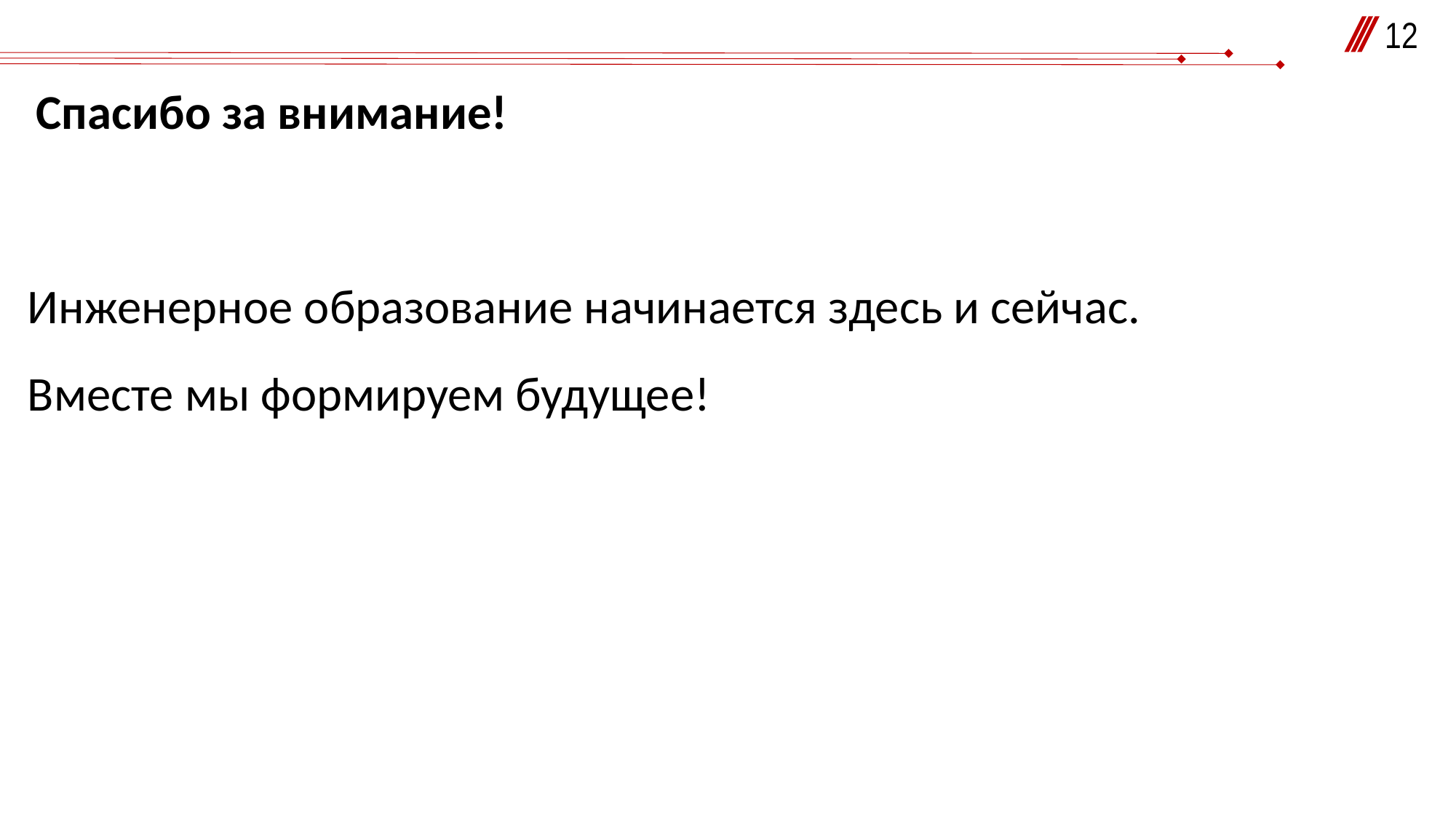

12

Спасибо за внимание!

Инженерное образование начинается здесь и сейчас.
Вместе мы формируем будущее!